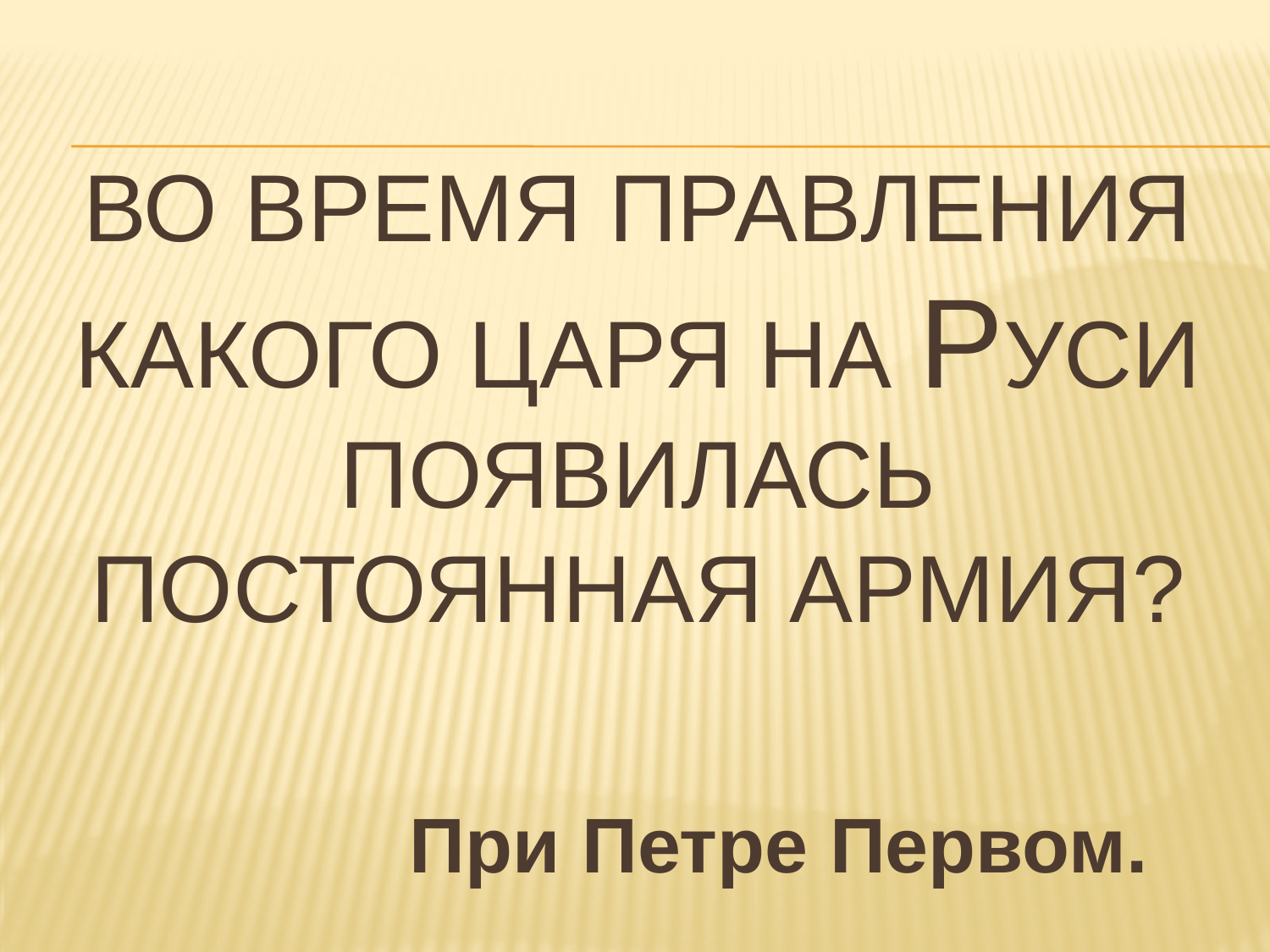

# Во время правления какого царя на руси появилась постоянная армия?

При Петре Первом.